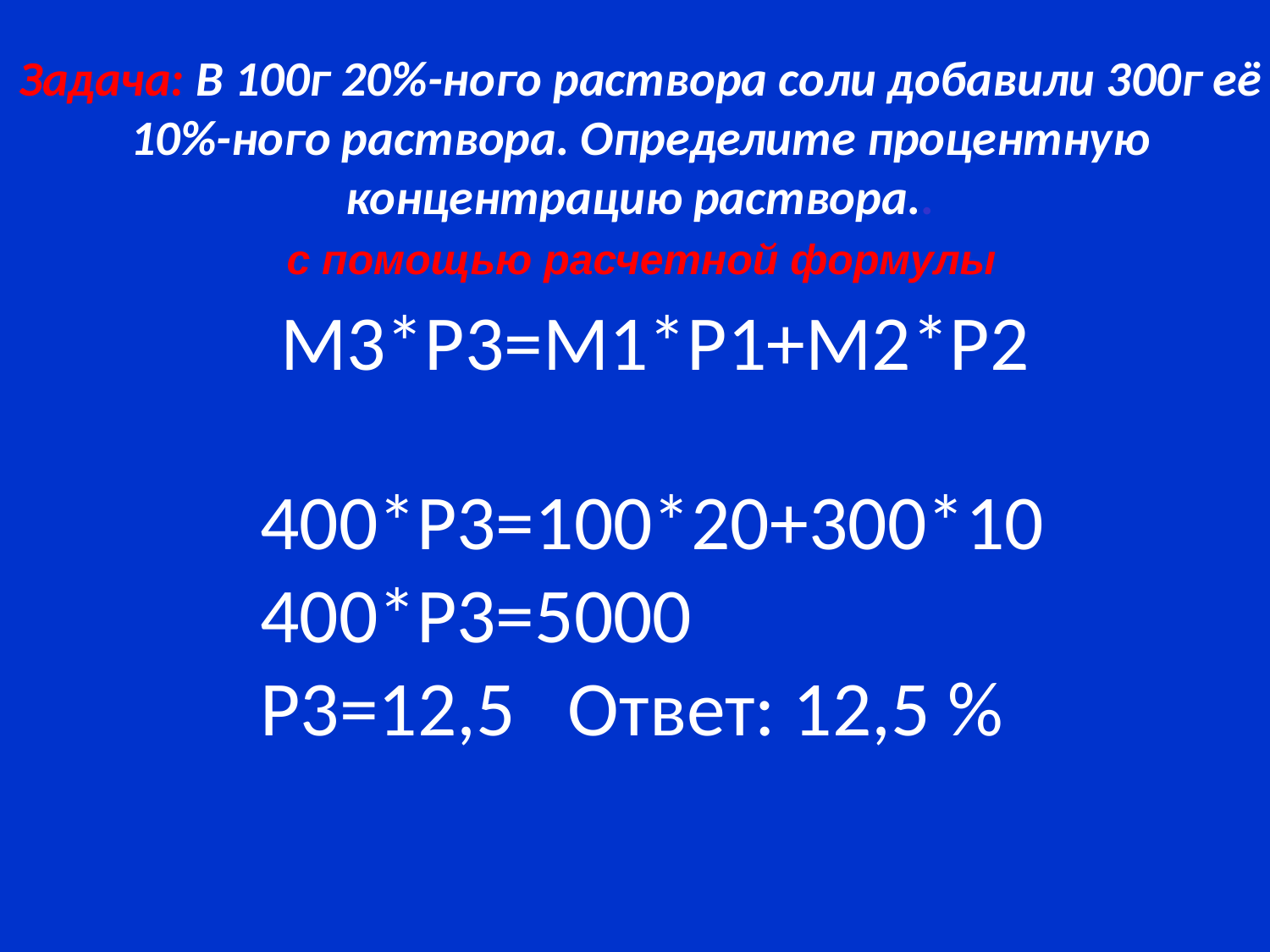

# Задача: В 100г 20%-ного раствора соли добавили 300г её 10%-ного раствора. Определите процентную концентрацию раствора..
     с помощью расчетной формулы
М3*Р3=М1*Р1+М2*Р2

400*Р3=100*20+300*10
400*Р3=5000
Р3=12,5   Ответ: 12,5 %